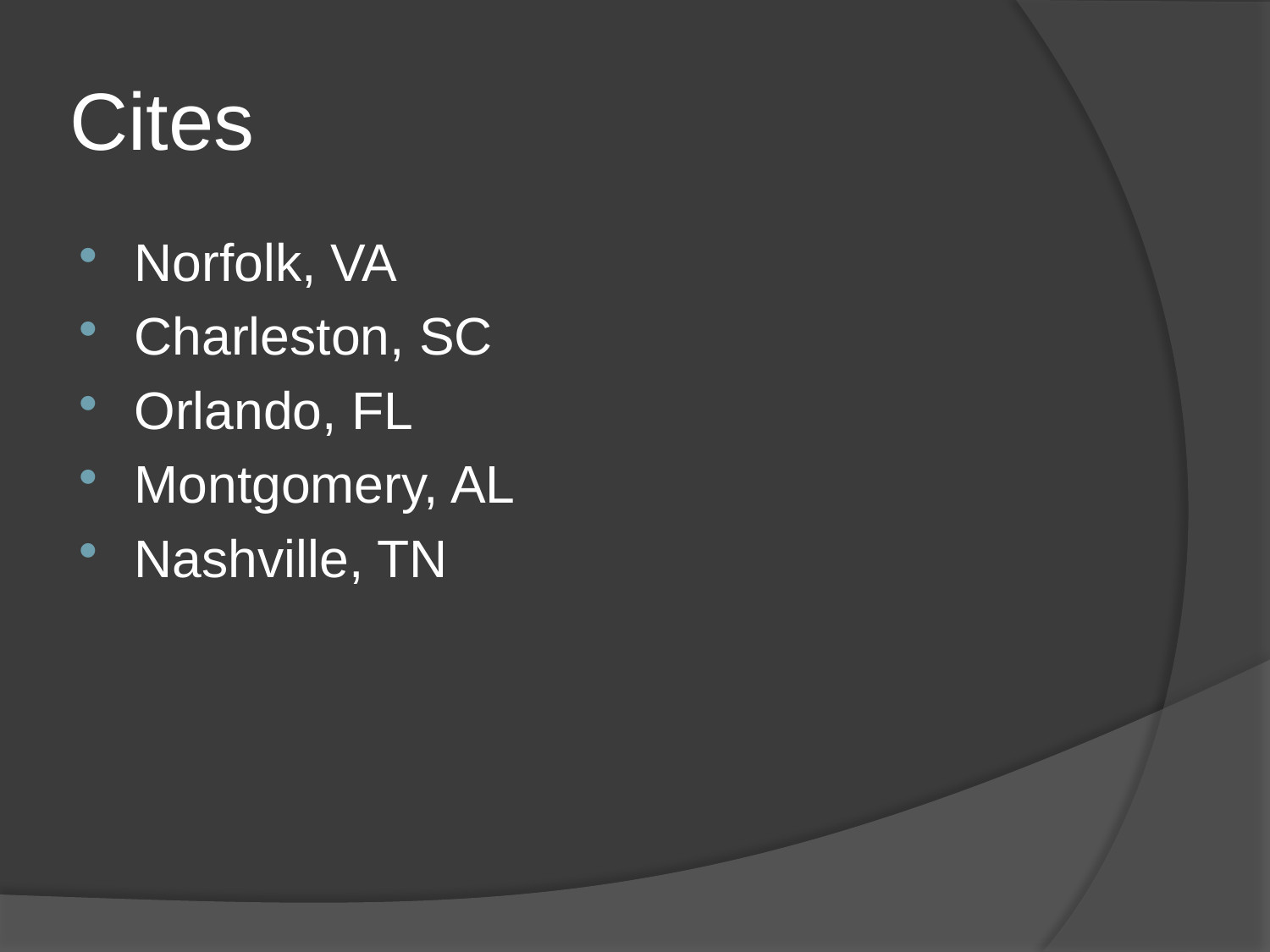

# Cites
Norfolk, VA
Charleston, SC
Orlando, FL
Montgomery, AL
Nashville, TN